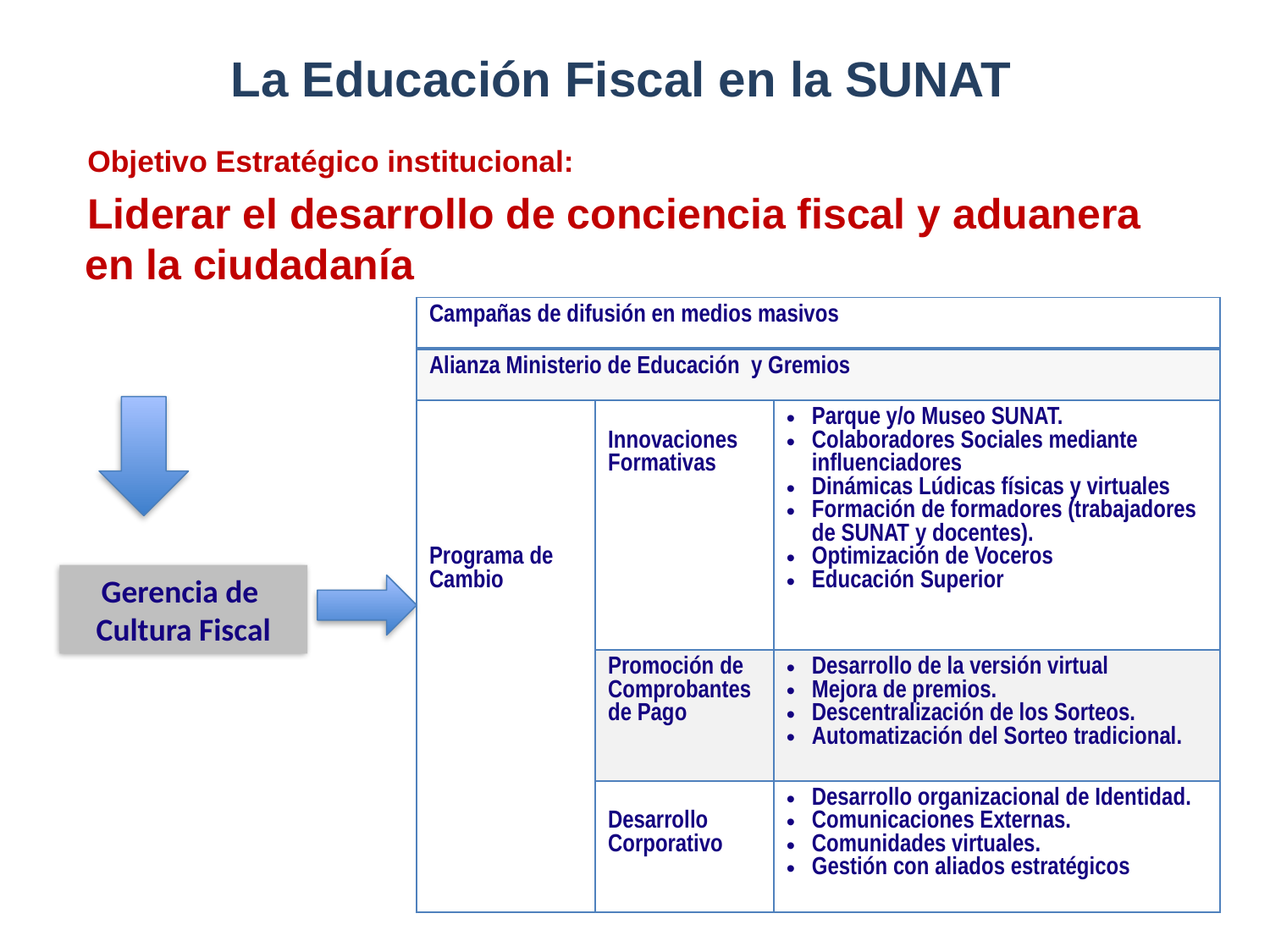

La Educación Fiscal en la SUNAT
Objetivo Estratégico institucional:
Liderar el desarrollo de conciencia fiscal y aduanera en la ciudadanía

| Campañas de difusión en medios masivos |  |  |
| --- | --- | --- |
| Alianza Ministerio de Educación y Gremios |  |  |
| Programa de Cambio | Innovaciones Formativas | Parque y/o Museo SUNAT. Colaboradores Sociales mediante influenciadores Dinámicas Lúdicas físicas y virtuales Formación de formadores (trabajadores de SUNAT y docentes). Optimización de Voceros Educación Superior |
|  | Promoción de Comprobantes de Pago | Desarrollo de la versión virtual Mejora de premios. Descentralización de los Sorteos. Automatización del Sorteo tradicional. |
|  | Desarrollo Corporativo | Desarrollo organizacional de Identidad. Comunicaciones Externas. Comunidades virtuales. Gestión con aliados estratégicos |

Gerencia de
Cultura Fiscal